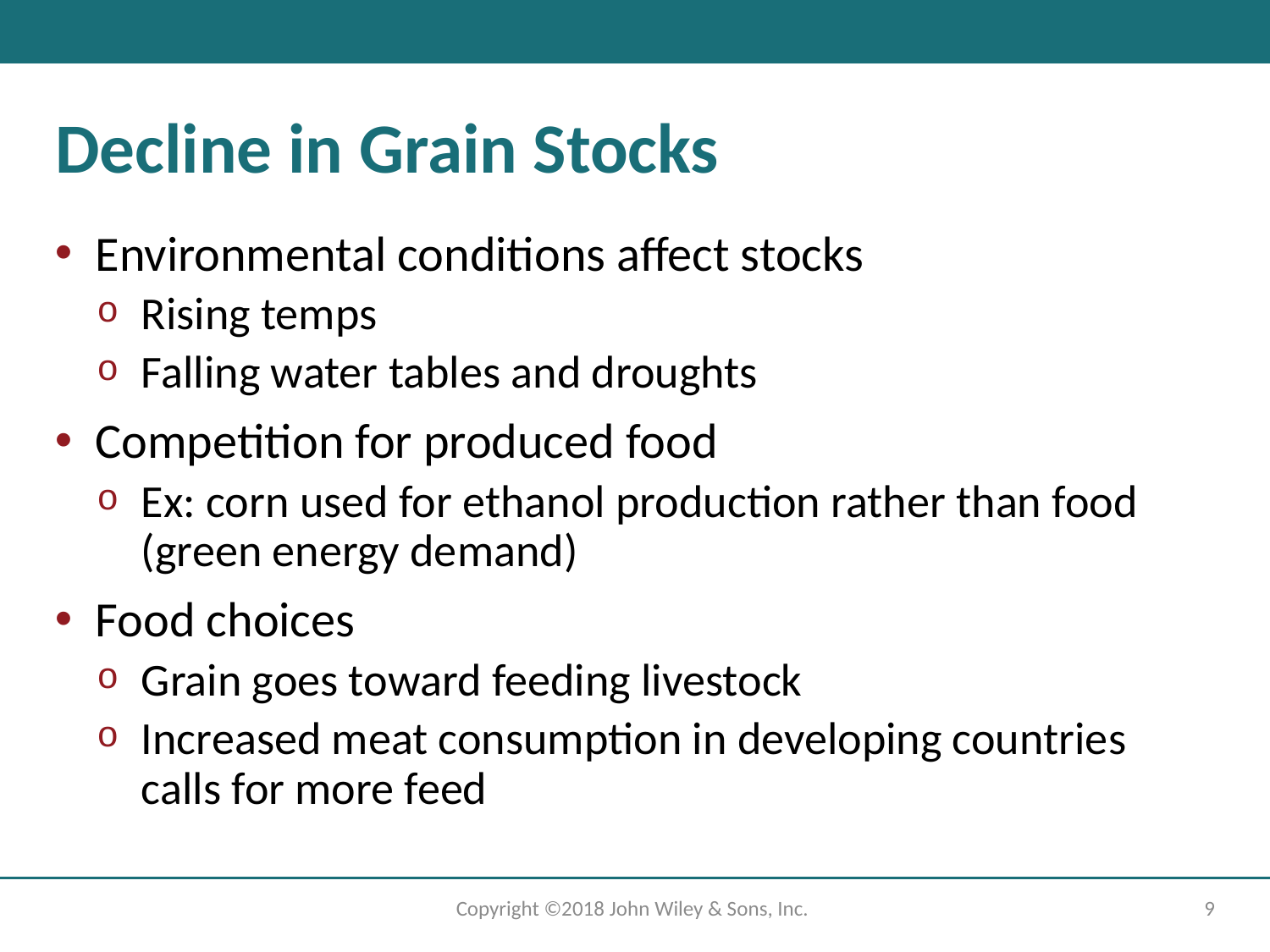

# Decline in Grain Stocks
Environmental conditions affect stocks
Rising temps
Falling water tables and droughts
Competition for produced food
Ex: corn used for ethanol production rather than food (green energy demand)
Food choices
Grain goes toward feeding livestock
Increased meat consumption in developing countries calls for more feed
Copyright ©2018 John Wiley & Sons, Inc.
9